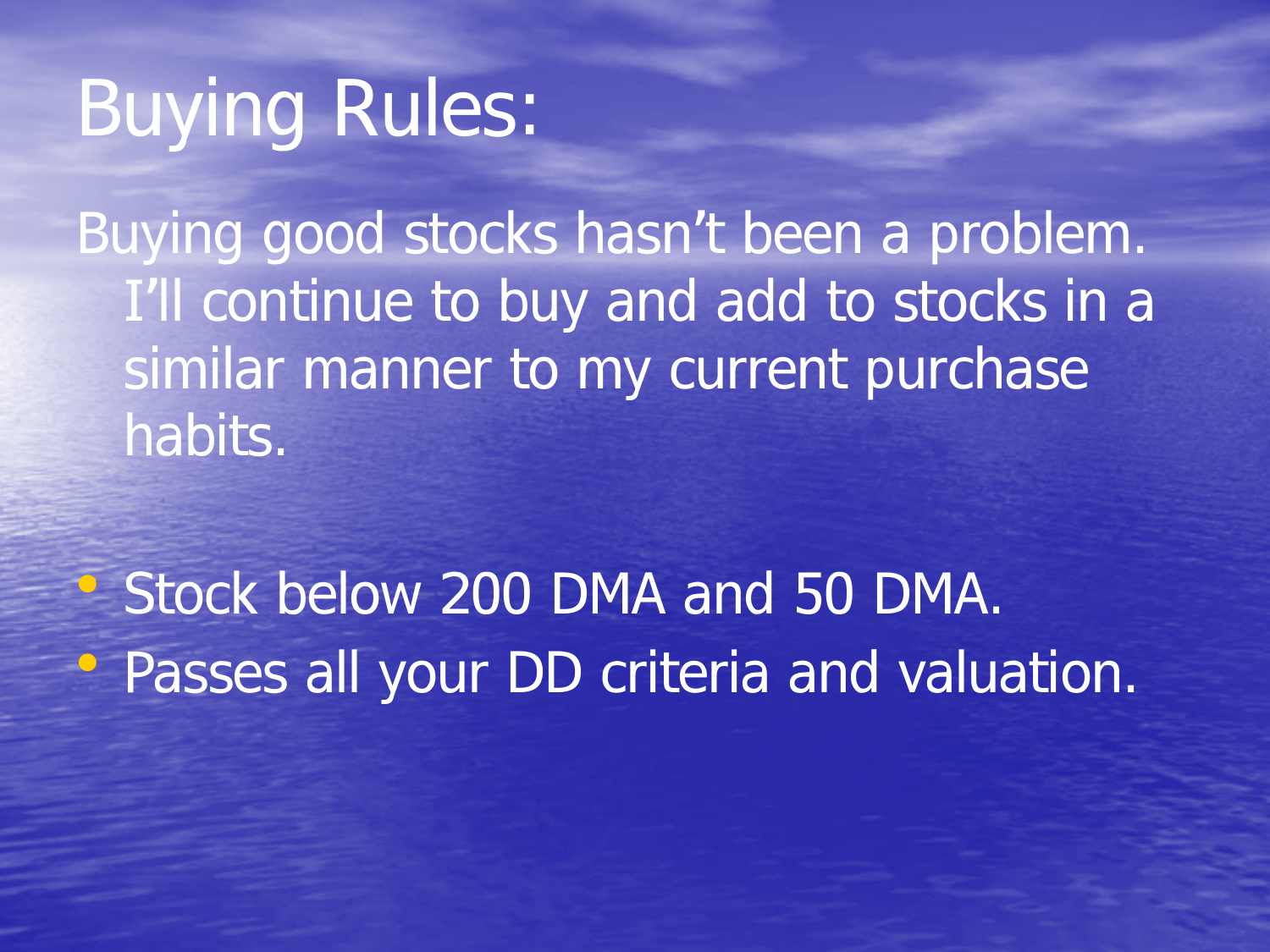

# Buying Rules:
Buying good stocks hasn’t been a problem.  I’ll continue to buy and add to stocks in a similar manner to my current purchase habits.

Stock below 200 DMA and 50 DMA.
Passes all your DD criteria and valuation.